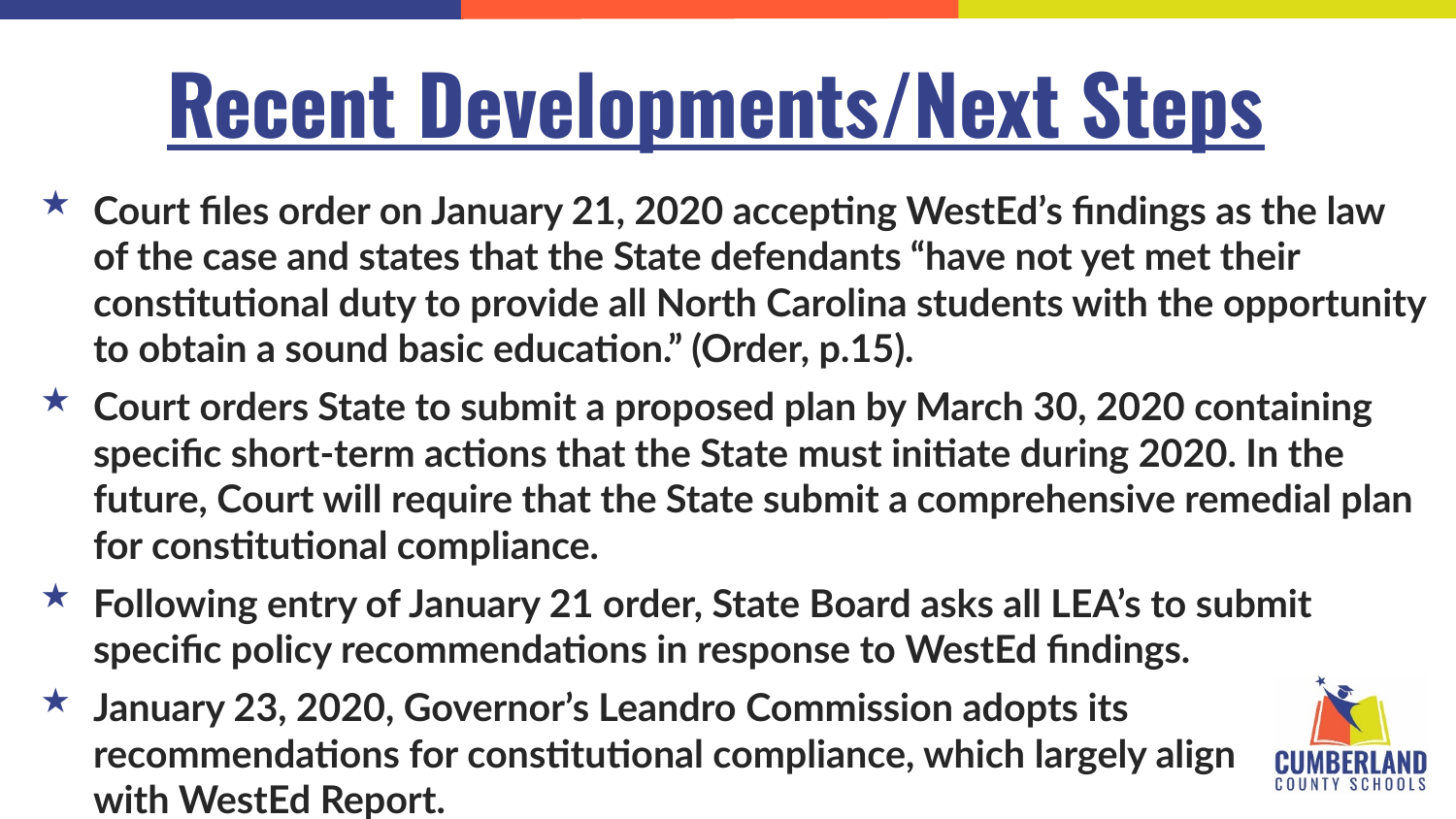

# Recent Developments/Next Steps
Court files order on January 21, 2020 accepting WestEd’s findings as the law of the case and states that the State defendants “have not yet met their constitutional duty to provide all North Carolina students with the opportunity to obtain a sound basic education.” (Order, p.15).
Court orders State to submit a proposed plan by March 30, 2020 containing specific short-term actions that the State must initiate during 2020. In the future, Court will require that the State submit a comprehensive remedial plan for constitutional compliance.
Following entry of January 21 order, State Board asks all LEA’s to submit specific policy recommendations in response to WestEd findings.
January 23, 2020, Governor’s Leandro Commission adopts its recommendations for constitutional compliance, which largely align                    with WestEd Report.